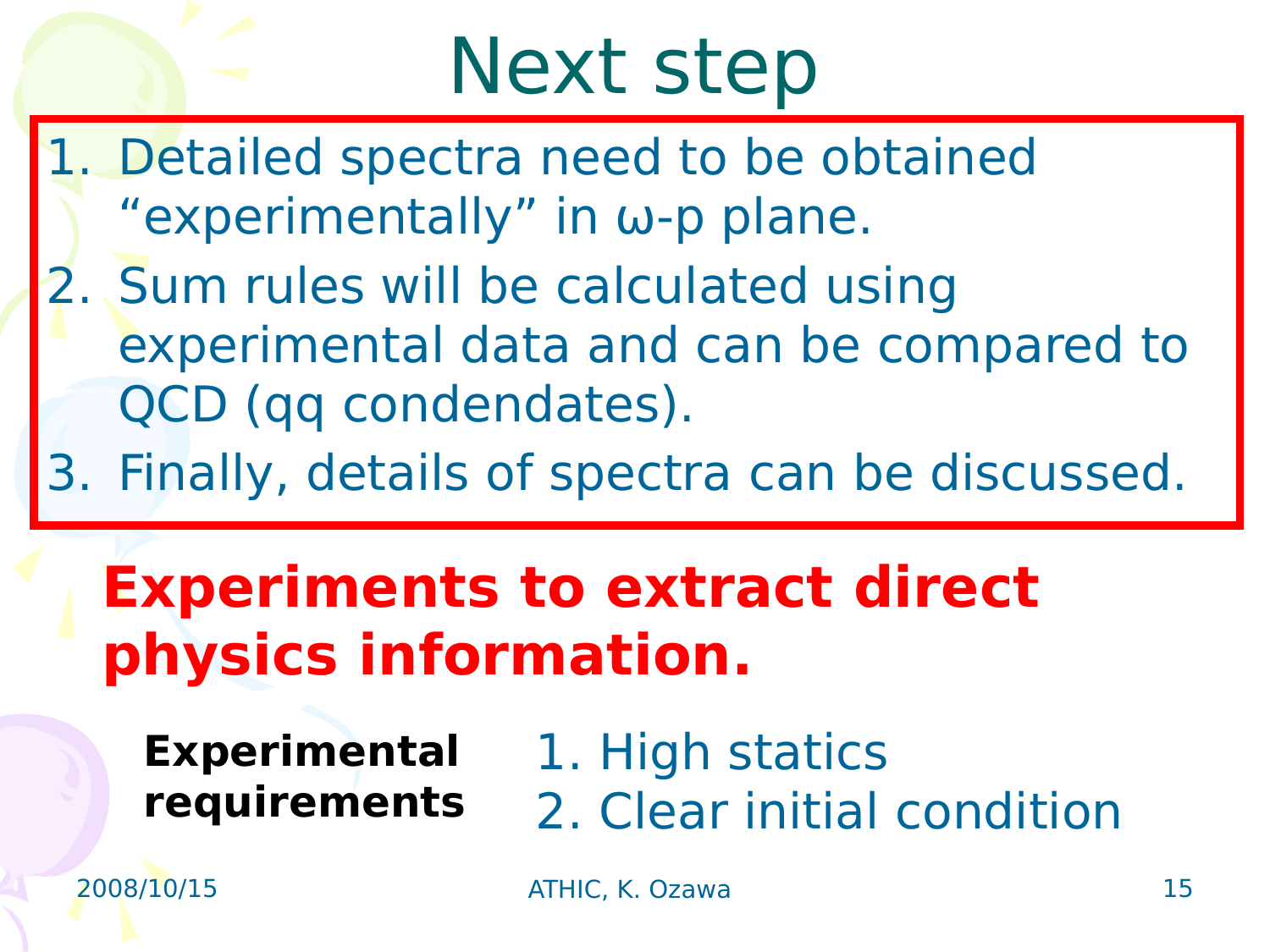

# Next step
Detailed spectra need to be obtained “experimentally” in ω-p plane.
Sum rules will be calculated using experimental data and can be compared to QCD (qq condendates).
Finally, details of spectra can be discussed.

Experiments to extract direct physics information.
 High statics
 Clear initial condition
Experimental requirements
2008/10/15
15
ATHIC, K. Ozawa